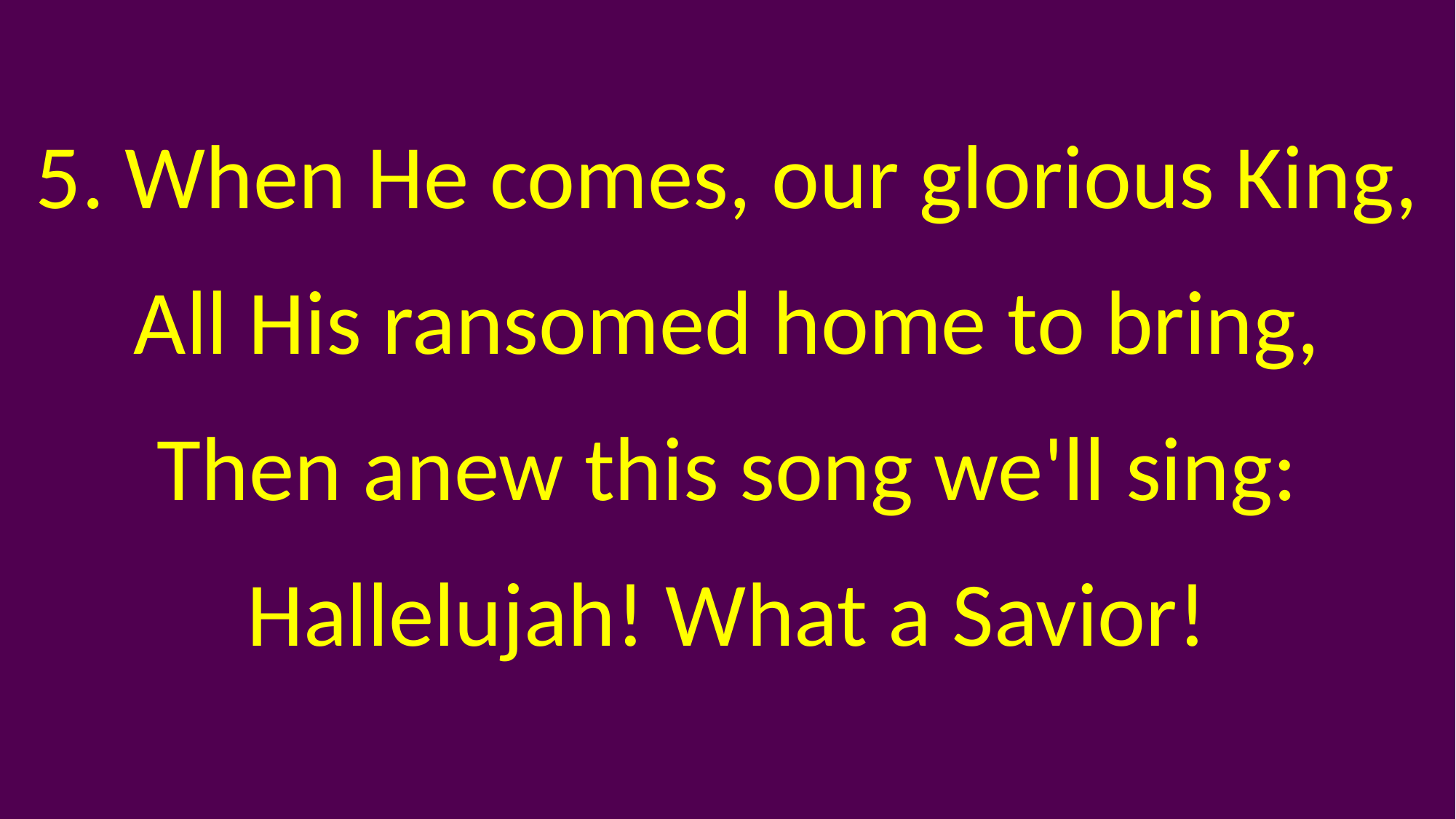

5. When He comes, our glorious King,
 All His ransomed home to bring,
Then anew this song we'll sing:
Hallelujah! What a Savior!